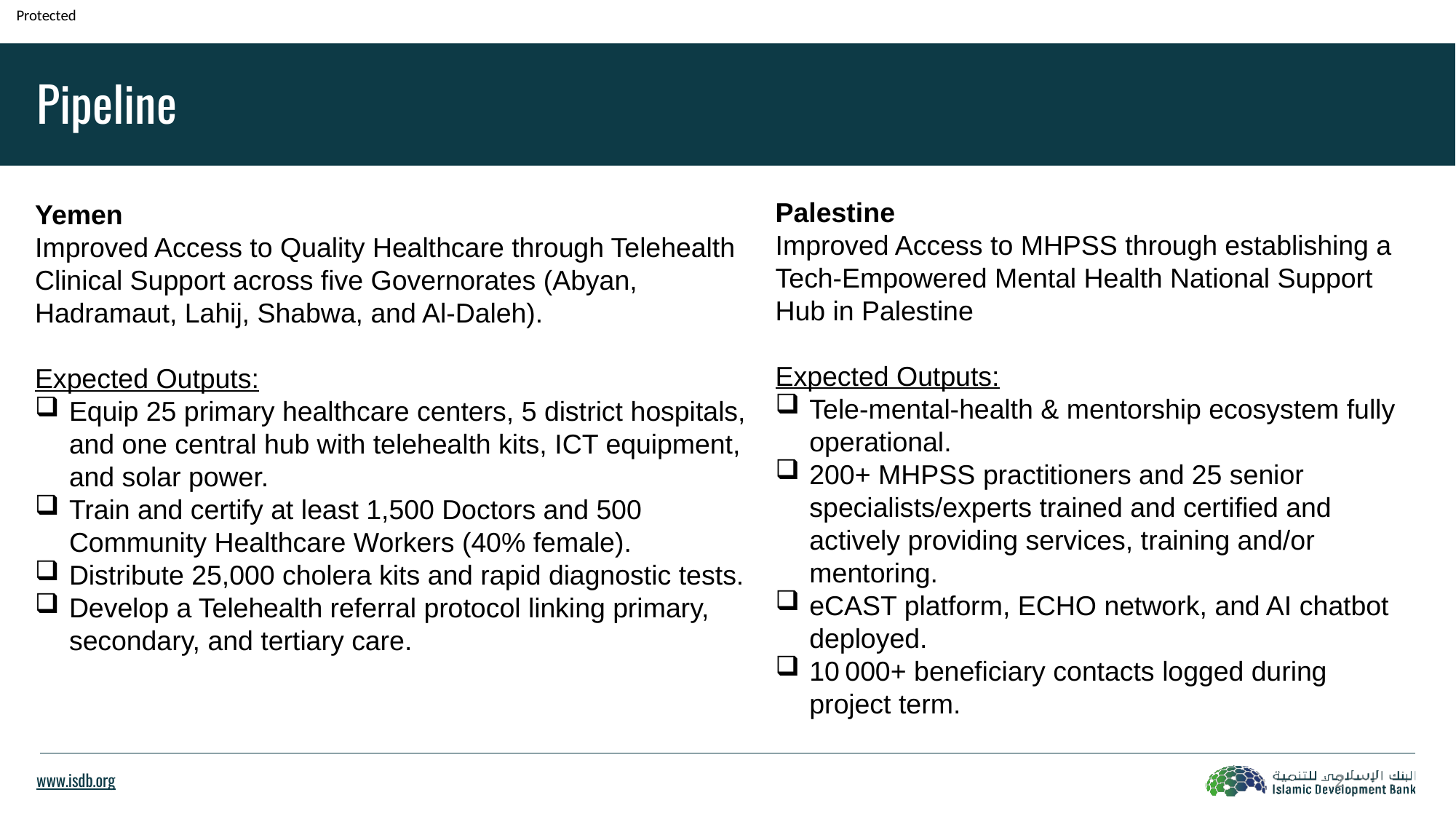

Protected

# Pipeline
Palestine
Improved Access to MHPSS through establishing a Tech-Empowered Mental Health National Support Hub in Palestine

Expected Outputs:
Tele‑mental‑health & mentorship ecosystem fully operational.
200+ MHPSS practitioners and 25 senior specialists/experts trained and certified and actively providing services, training and/or mentoring.
eCAST platform, ECHO network, and AI chatbot deployed.
10 000+ beneficiary contacts logged during project term.

Yemen
Improved Access to Quality Healthcare through Telehealth Clinical Support across five Governorates (Abyan, Hadramaut, Lahij, Shabwa, and Al-Daleh).

Expected Outputs:
Equip 25 primary healthcare centers, 5 district hospitals, and one central hub with telehealth kits, ICT equipment, and solar power.
Train and certify at least 1,500 Doctors and 500 Community Healthcare Workers (40% female).
Distribute 25,000 cholera kits and rapid diagnostic tests.
Develop a Telehealth referral protocol linking primary, secondary, and tertiary care.

2
www.isdb.org